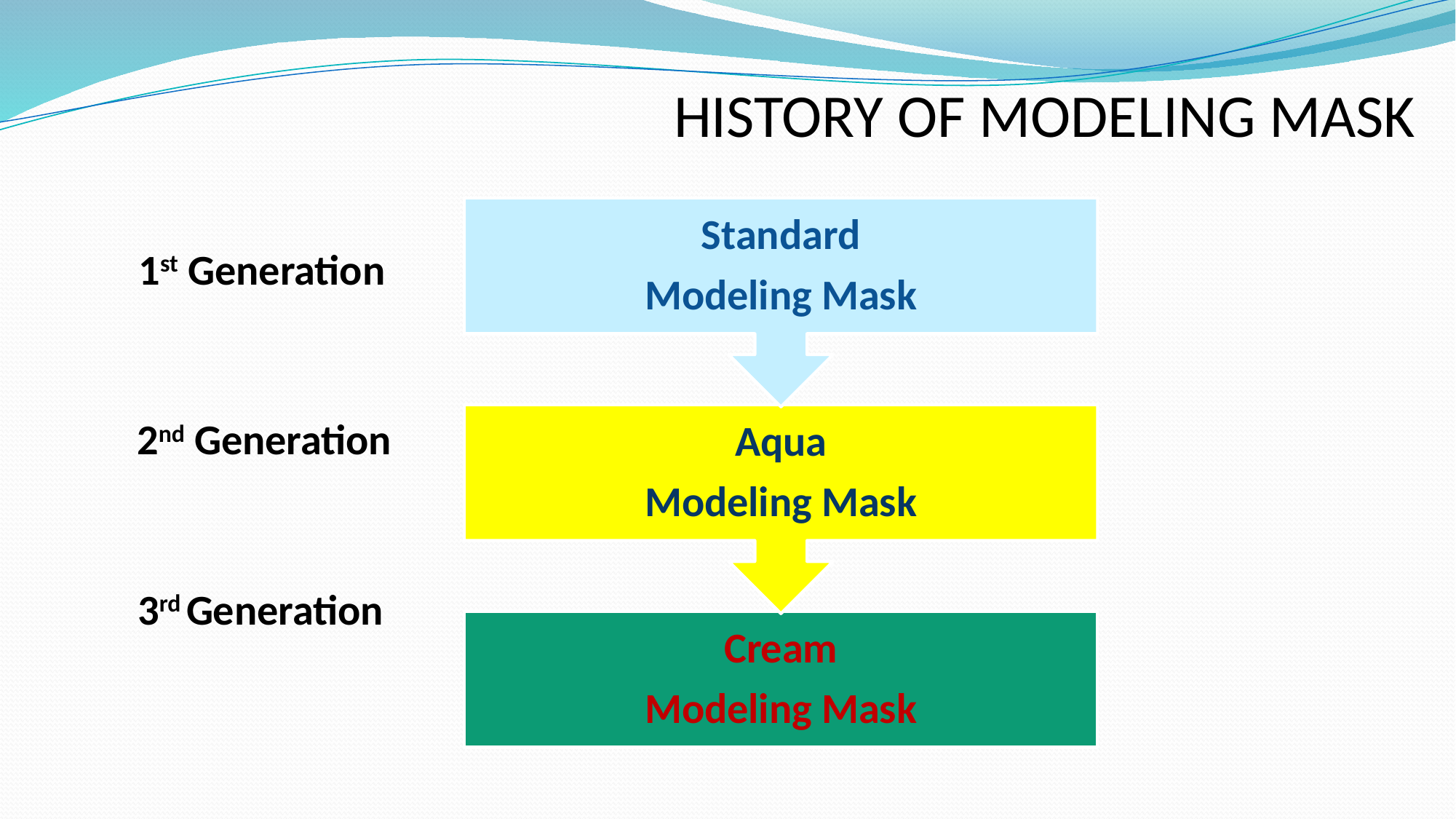

History of Modeling mask
Cream
Modeling Mask
Aqua
Modeling Mask
Standard
Modeling Mask
1st Generation
2nd Generation
3rd Generation